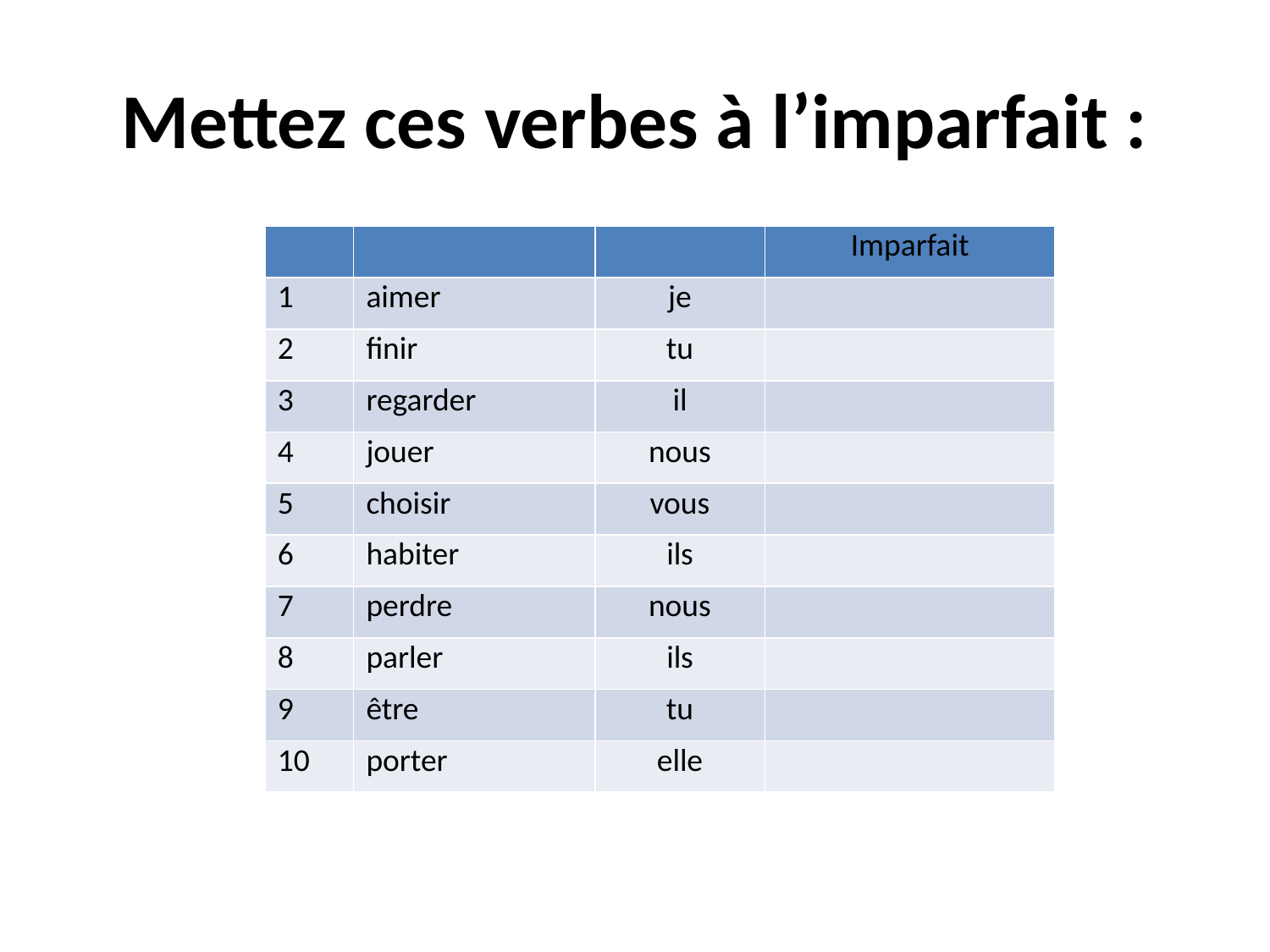

# Mettez ces verbes à l’imparfait :
|  |  |  | Imparfait |
| --- | --- | --- | --- |
| 1 | aimer | je |  |
| 2 | finir | tu |  |
| 3 | regarder | il |  |
| 4 | jouer | nous |  |
| 5 | choisir | vous |  |
| 6 | habiter | ils |  |
| 7 | perdre | nous |  |
| 8 | parler | ils |  |
| 9 | être | tu |  |
| 10 | porter | elle |  |